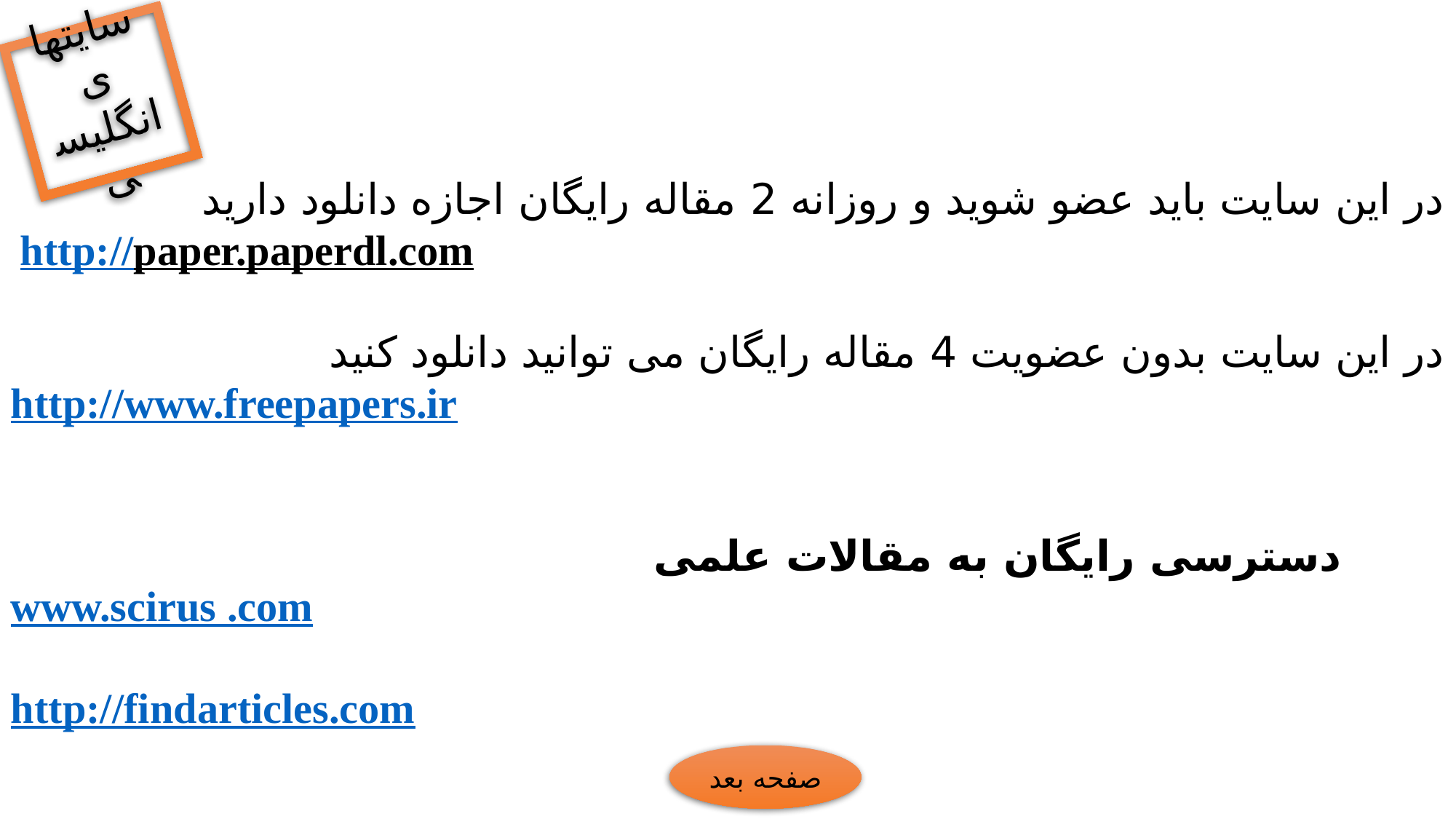

سایتهای انگلیسی
 در این سایت باید عضو شوید و روزانه 2 مقاله رایگان اجازه دانلود دارید
 http://paper.paperdl.com

در این سایت بدون عضویت 4 مقاله رایگان می توانید دانلود کنید
http://www.freepapers.ir

دسترسی‌ رایگان‌ به‌ مقالات‌ علمی
www.scirus .com

http://findarticles.com
صفحه بعد